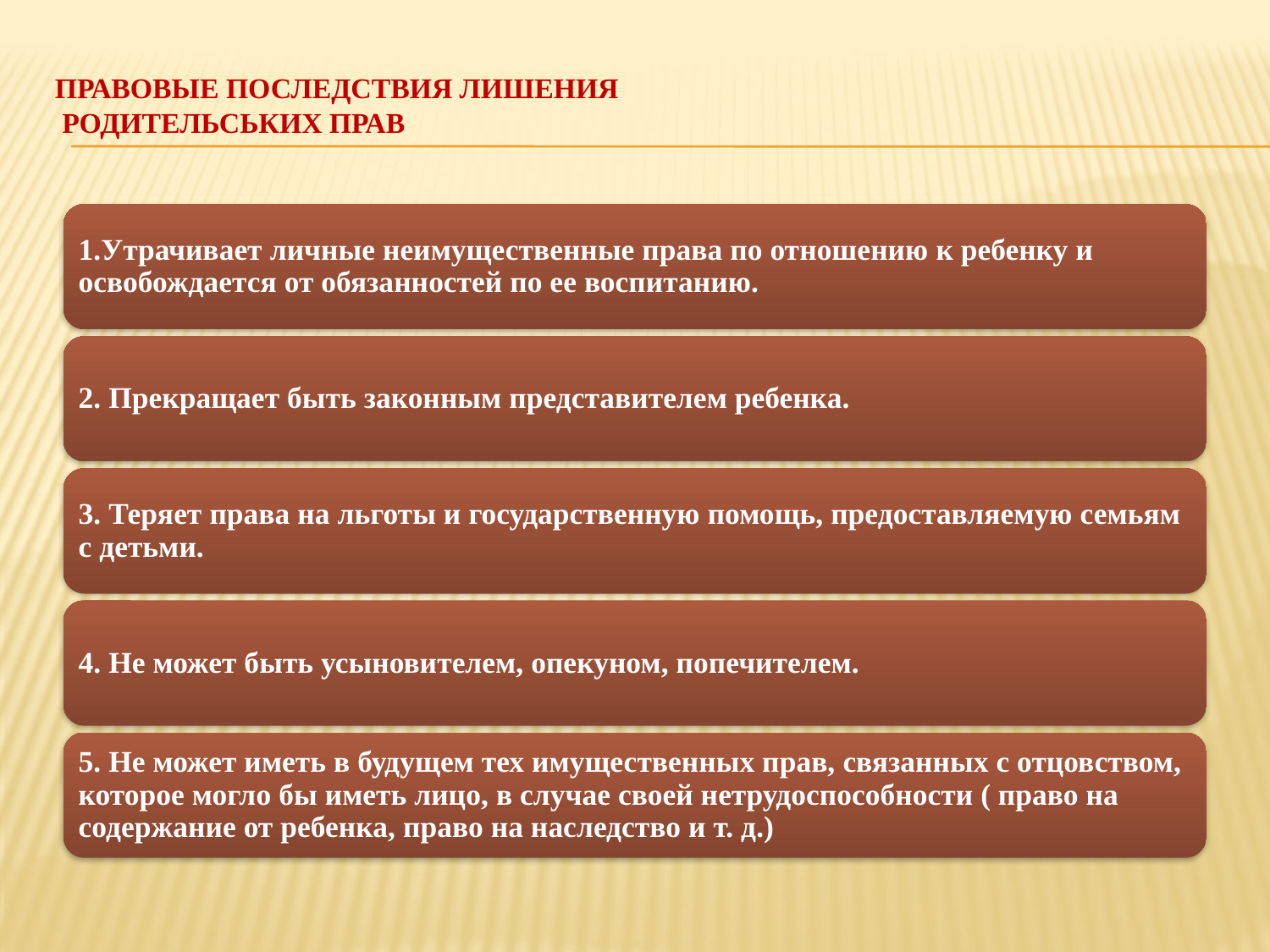

# Правовые последствия лишения родительських прав
1.Утрачивает личные неимущественные права по отношению к ребенку и освобождается от обязанностей по ее воспитанию.
2. Прекращает быть законным представителем ребенка.
3. Теряет права на льготы и государственную помощь, предоставляемую семьям с детьми.
4. Не может быть усыновителем, опекуном, попечителем.
5. Не может иметь в будущем тех имущественных прав, связанных с отцовством, которое могло бы иметь лицо, в случае своей нетрудоспособности ( право на содержание от ребенка, право на наследство и т. д.)